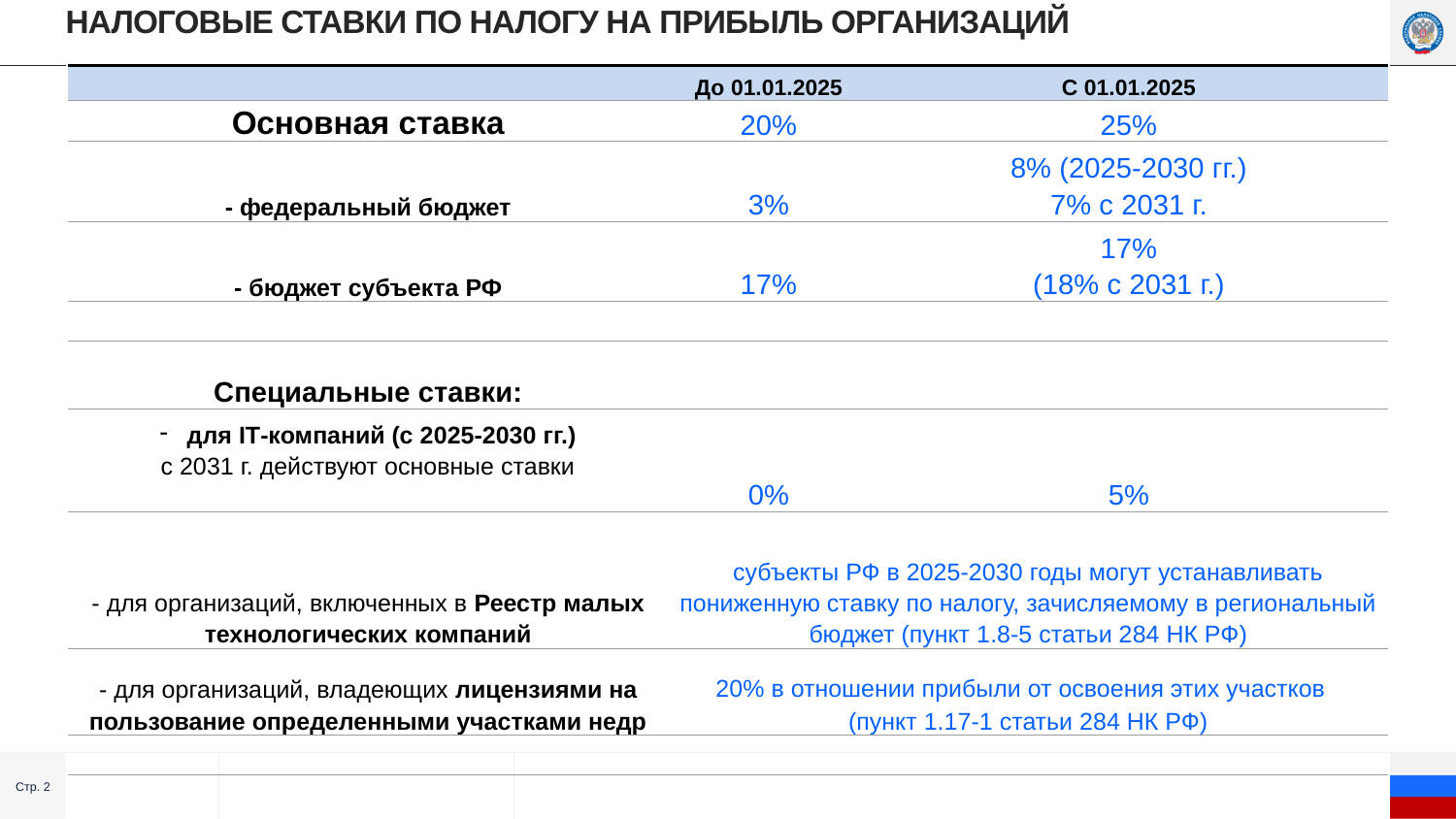

# Налоговые ставки по налогу на прибыль организаций
|  | До 01.01.2025 | С 01.01.2025 |
| --- | --- | --- |
| Основная ставка | 20% | 25% |
| - федеральный бюджет | 3% | 8% (2025-2030 гг.) 7% с 2031 г. |
| - бюджет субъекта РФ | 17% | 17% (18% с 2031 г.) |
|  |  |  |
| Специальные ставки: |  |  |
| для IT-компаний (с 2025-2030 гг.) с 2031 г. действуют основные ставки | 0% | 5% |
| - для организаций, включенных в Реестр малых технологических компаний | субъекты РФ в 2025-2030 годы могут устанавливать пониженную ставку по налогу, зачисляемому в региональный бюджет (пункт 1.8-5 статьи 284 НК РФ) |  |
| - для организаций, владеющих лицензиями на пользование определенными участками недр | 20% в отношении прибыли от освоения этих участков (пункт 1.17-1 статьи 284 НК РФ) |  |
|  |  |  |